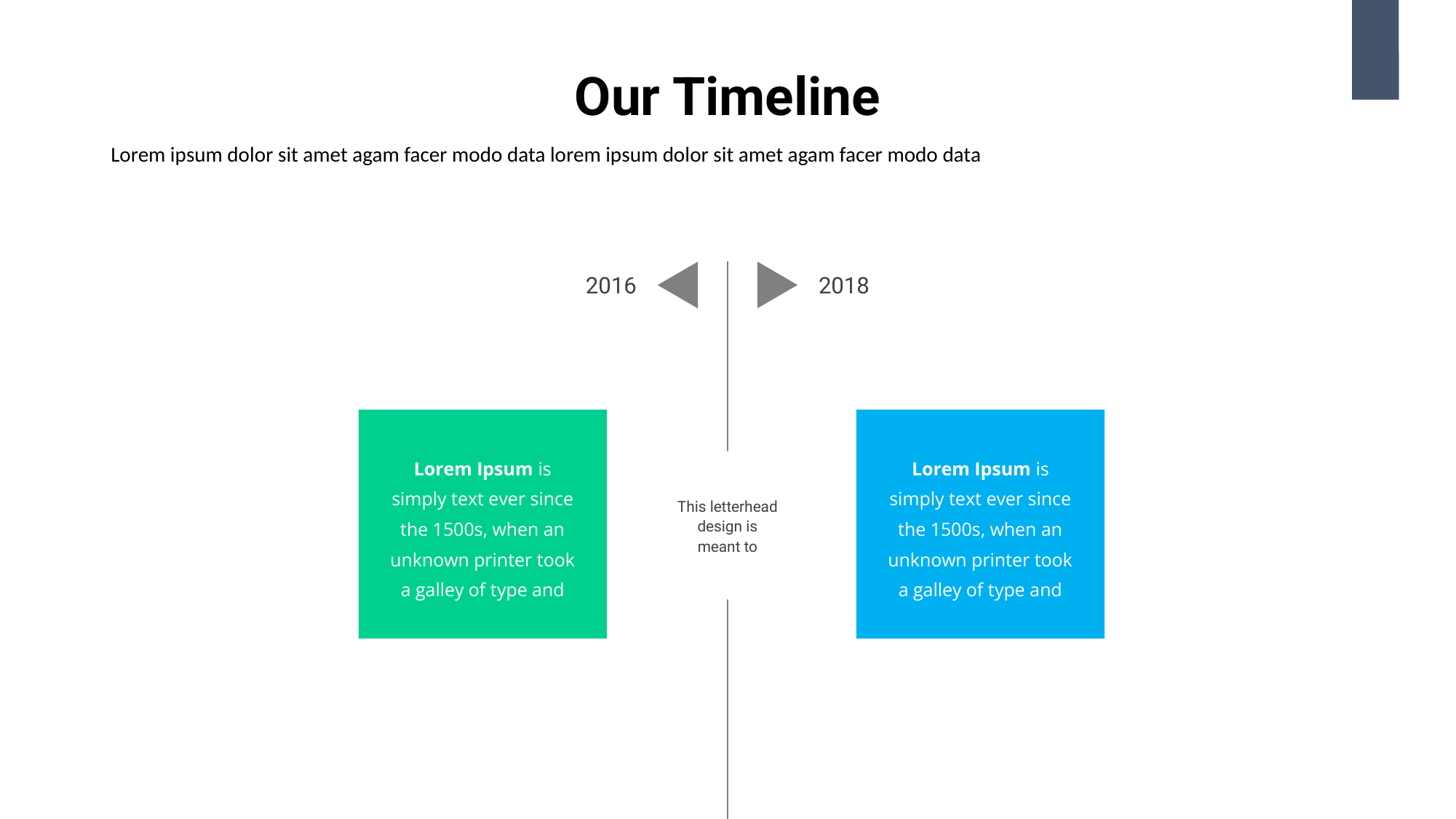

Our Timeline
16
Lorem ipsum dolor sit amet agam facer modo data lorem ipsum dolor sit amet agam facer modo data

2016
2018

Lorem Ipsum is simply text ever since the 1500s, when an unknown printer took a galley of type and
Lorem Ipsum is simply text ever since the 1500s, when an unknown printer took a galley of type and

This letterhead design is meant to